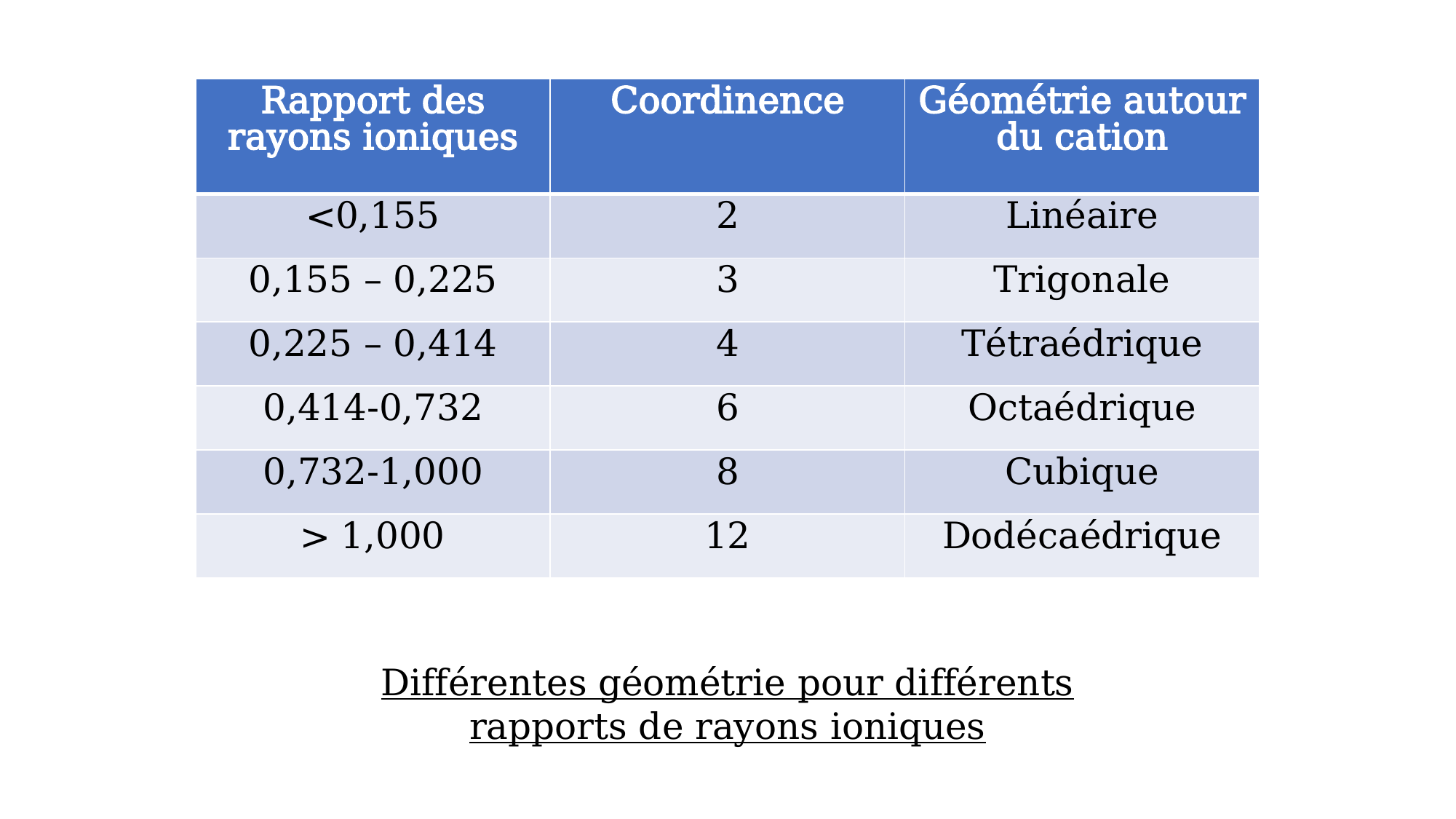

| Rapport des rayons ioniques | Coordinence | Géométrie autour du cation |
| --- | --- | --- |
| <0,155 | 2 | Linéaire |
| 0,155 – 0,225 | 3 | Trigonale |
| 0,225 – 0,414 | 4 | Tétraédrique |
| 0,414-0,732 | 6 | Octaédrique |
| 0,732-1,000 | 8 | Cubique |
| > 1,000 | 12 | Dodécaédrique |
Différentes géométrie pour différents rapports de rayons ioniques